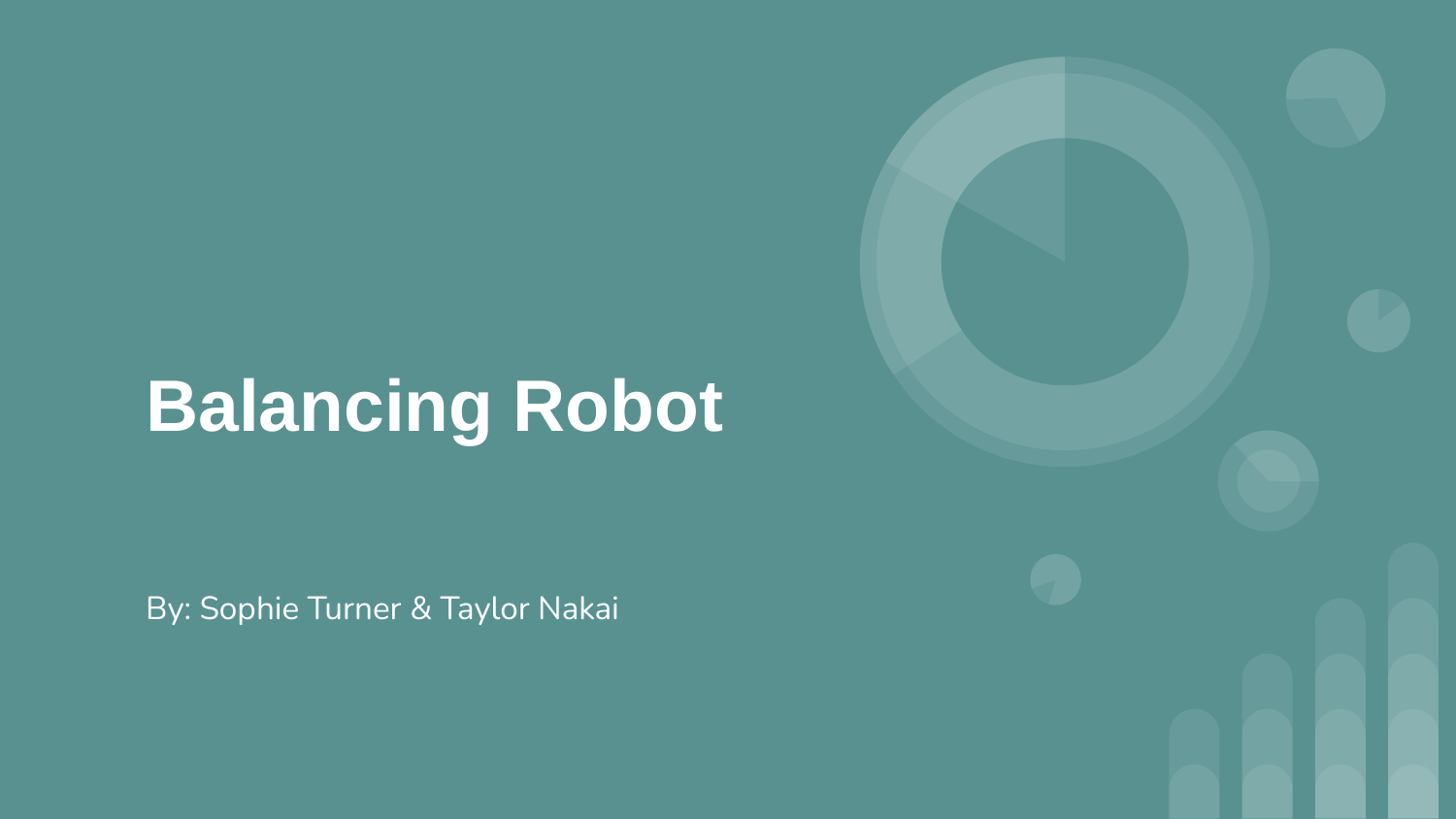

# Balancing Robot
By: Sophie Turner & Taylor Nakai